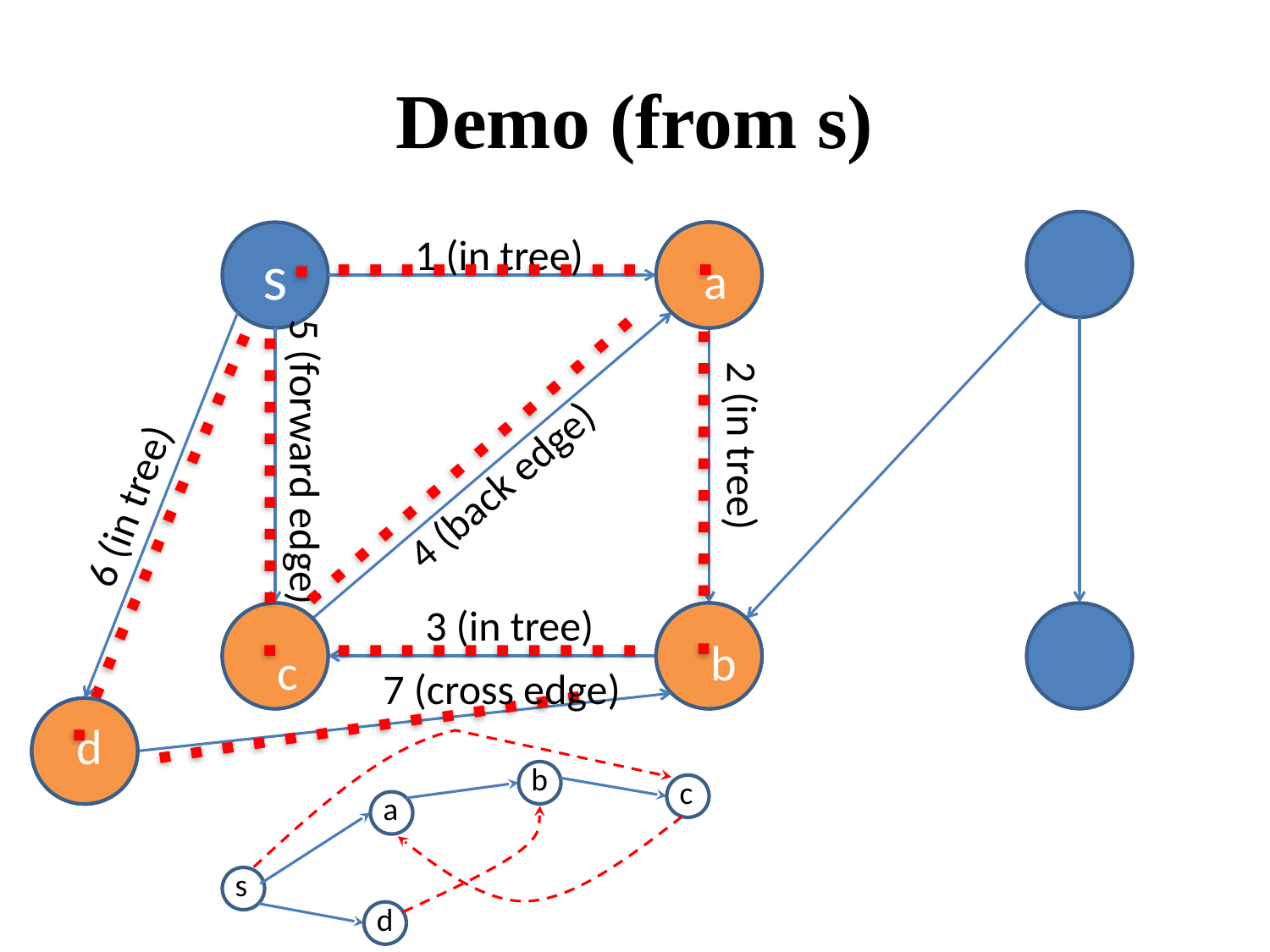

# Demo (from s)

s
1 (in tree)

a

6 (in tree)

2 (in tree)
4 (back edge)
5 (forward edge)

3 (in tree)

b

c

7 (cross edge)

d

b

c

a

s

d